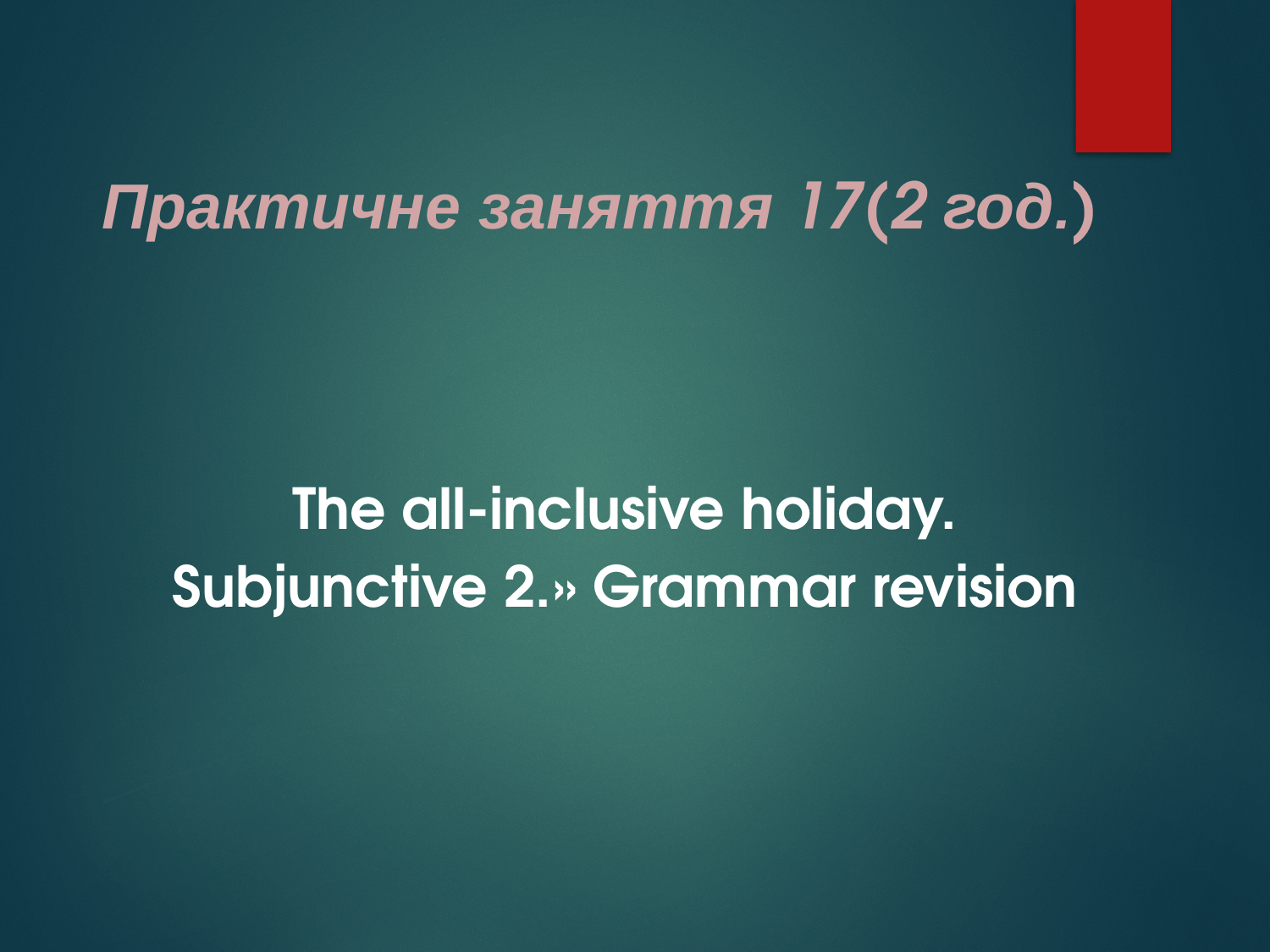

# Практичне заняття 17(2 год.)
The all-inclusive holiday. Subjunctive 2.» Grammar revision